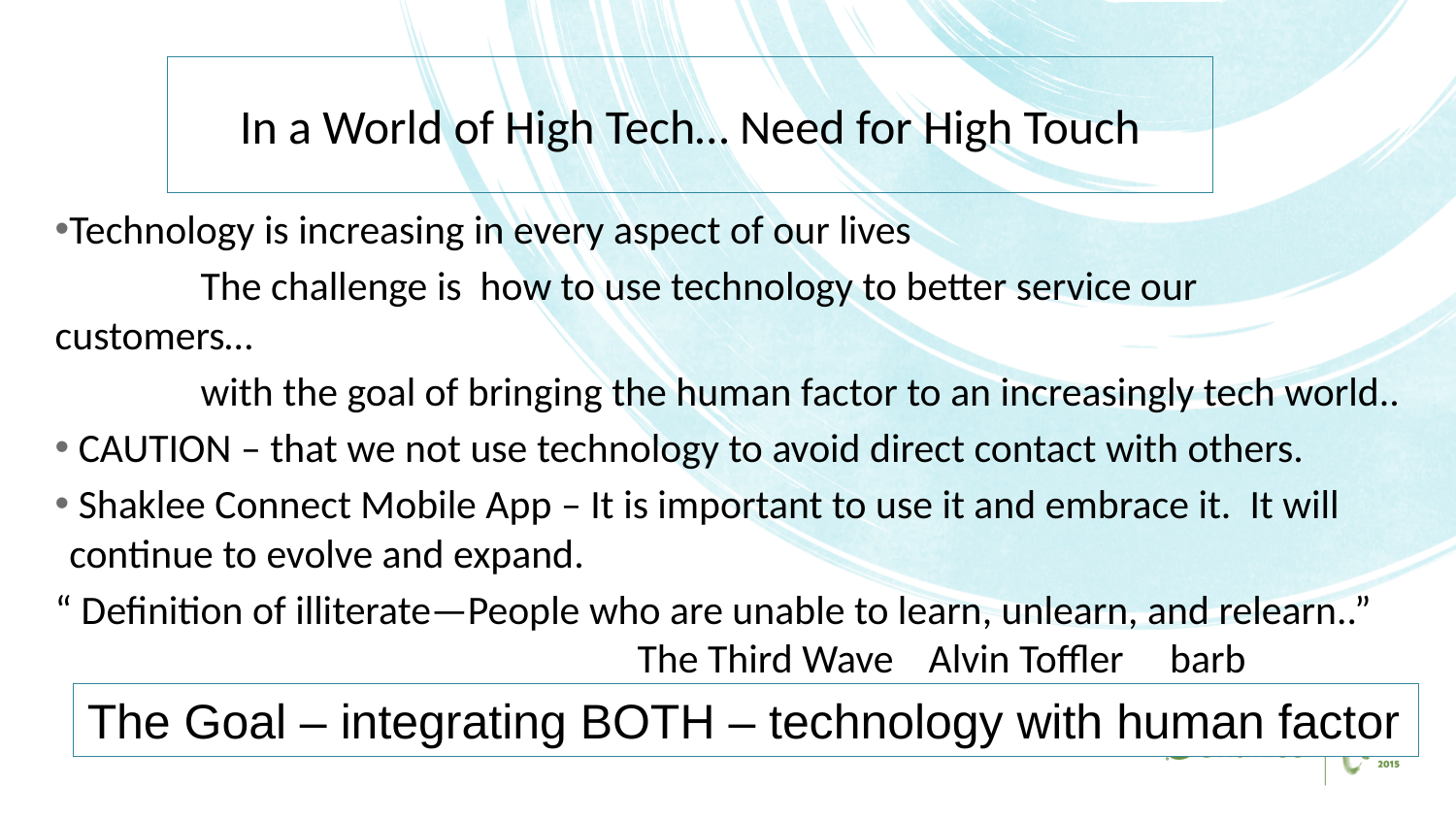

# In a World of High Tech… Need for High Touch
Technology is increasing in every aspect of our lives
	The challenge is  how to use technology to better service our customers…
	with the goal of bringing the human factor to an increasingly tech world..
 CAUTION – that we not use technology to avoid direct contact with others.
 Shaklee Connect Mobile App – It is important to use it and embrace it.  It will continue to evolve and expand.
“ Definition of illiterate—People who are unable to learn, unlearn, and relearn..”    				The Third Wave	Alvin Toffler     barb

The Goal – integrating BOTH – technology with human factor